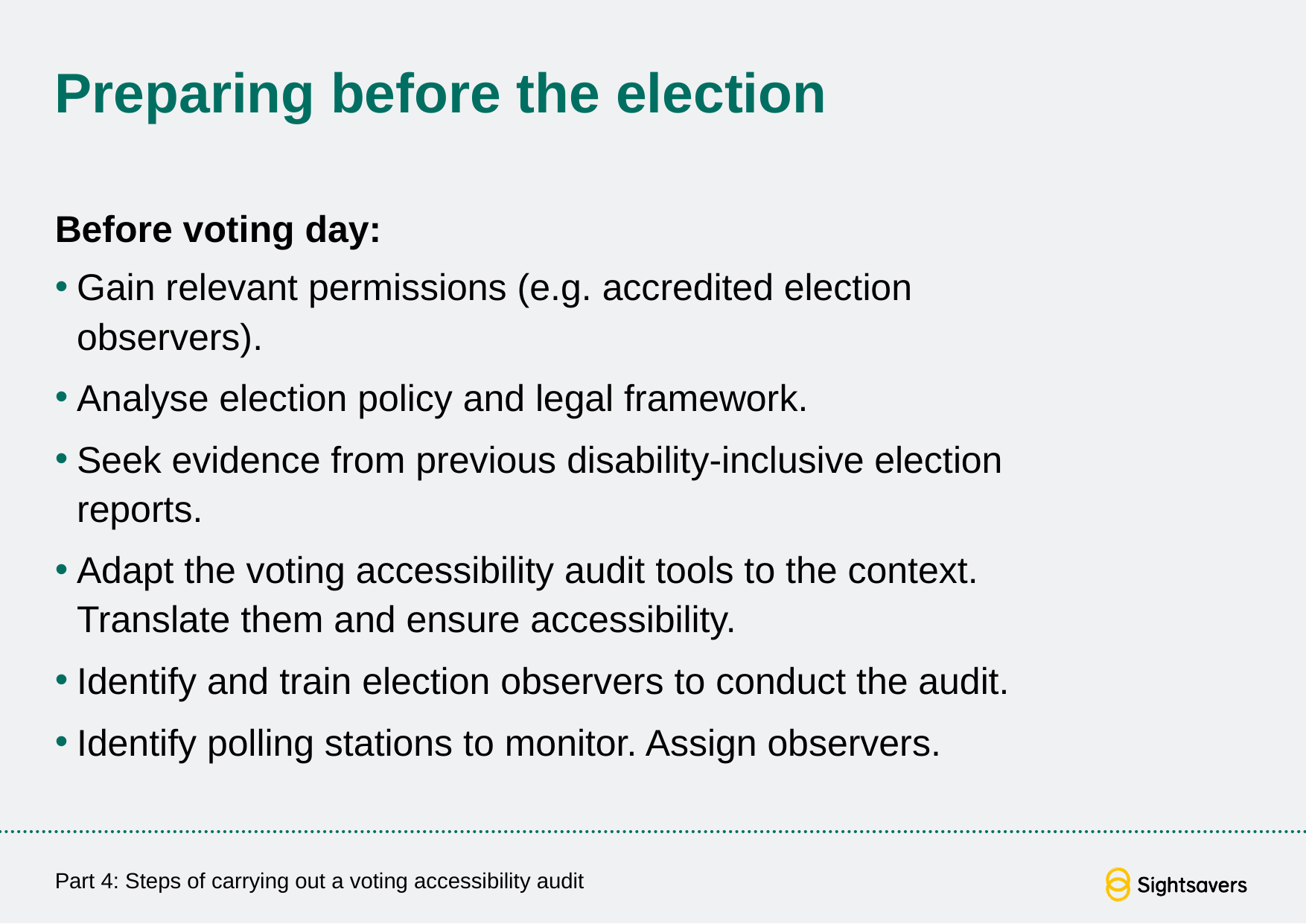

# Preparing before the election
Before voting day:
Gain relevant permissions (e.g. accredited election observers).
Analyse election policy and legal framework.
Seek evidence from previous disability-inclusive election reports.
Adapt the voting accessibility audit tools to the context. Translate them and ensure accessibility.
Identify and train election observers to conduct the audit.
Identify polling stations to monitor. Assign observers.
Part 4: Steps of carrying out a voting accessibility audit